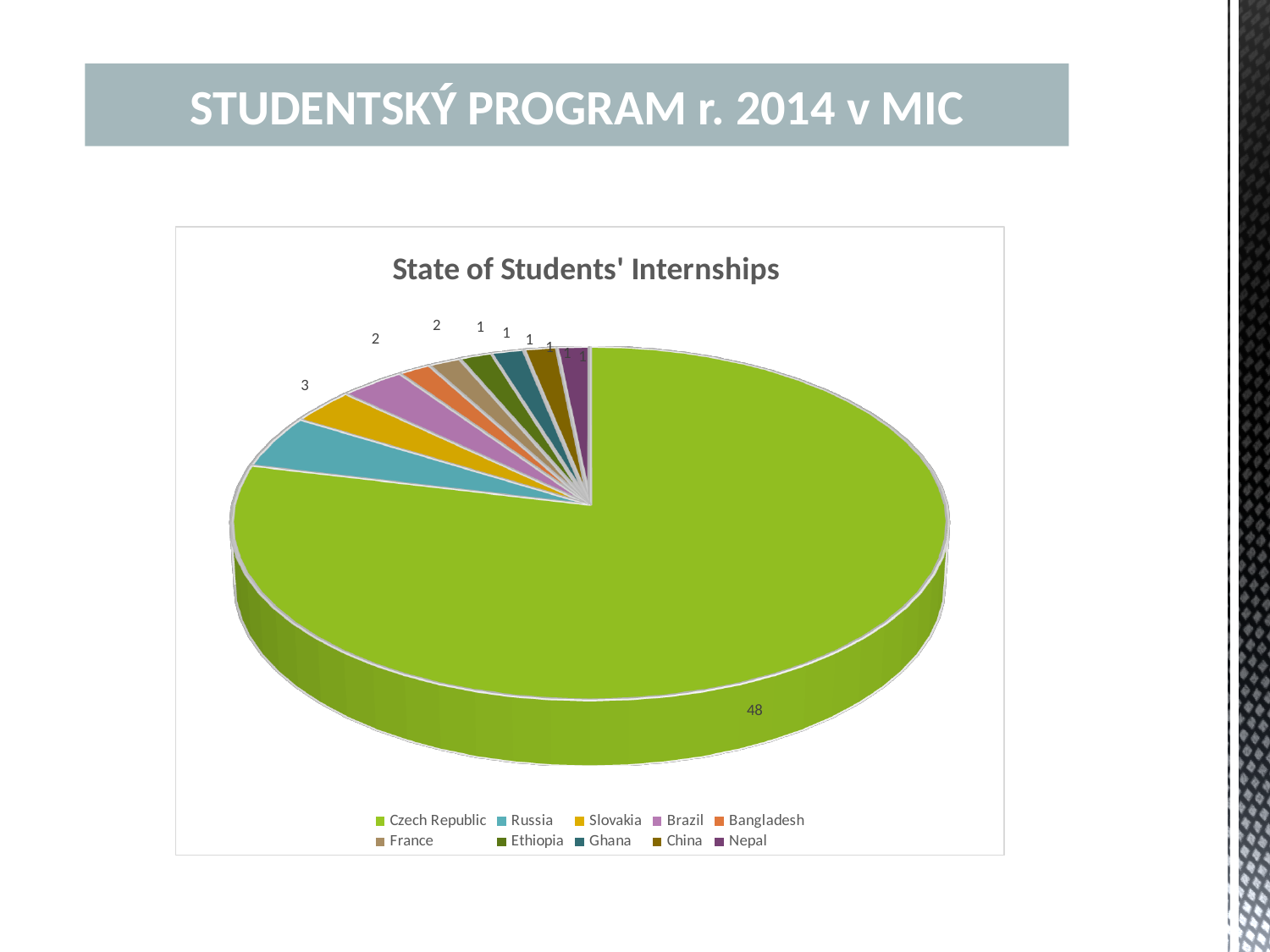

# STUDENTSKÝ PROGRAM r. 2014 v MIC

[unsupported chart]